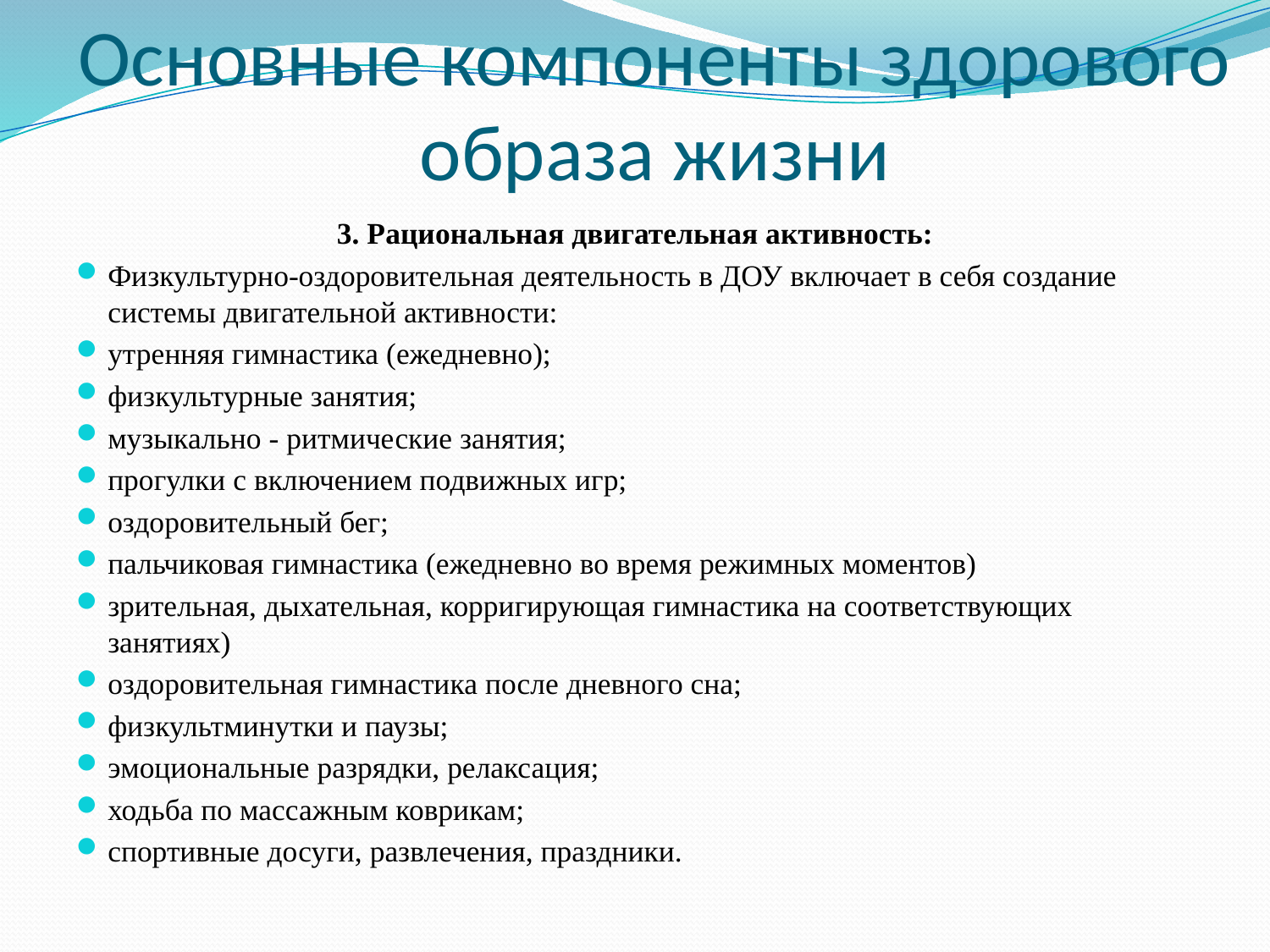

Основные компоненты здорового образа жизни

3. Рациональная двигательная активность:
Физкультурно-оздоровительная деятельность в ДОУ включает в себя создание системы двигательной активности:
утренняя гимнастика (ежедневно);
физкультурные занятия;
музыкально - ритмические занятия;
прогулки с включением подвижных игр;
оздоровительный бег;
пальчиковая гимнастика (ежедневно во время режимных моментов)
зрительная, дыхательная, корригирующая гимнастика на соответствующих занятиях)
оздоровительная гимнастика после дневного сна;
физкультминутки и паузы;
эмоциональные разрядки, релаксация;
ходьба по массажным коврикам;
спортивные досуги, развлечения, праздники.